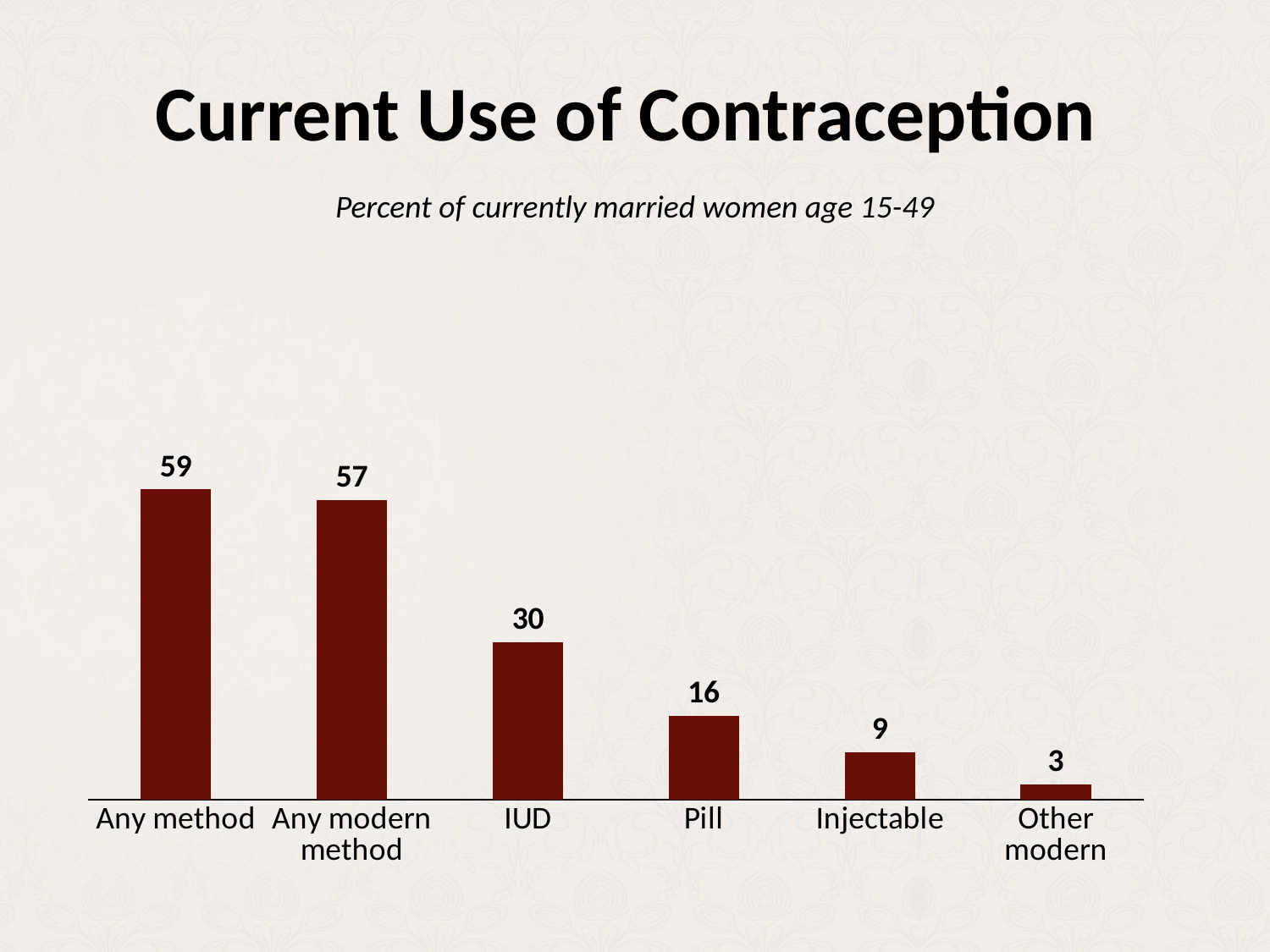

# Current Use of Contraception
Percent of currently married women age 15-49

### Chart

| Category | Column1 |
|---|---|
| Any method | 59.0 |
| Any modern method | 57.0 |
| IUD | 30.0 |
| Pill | 16.0 |
| Injectable | 9.0 |
| Other modern | 3.0 |